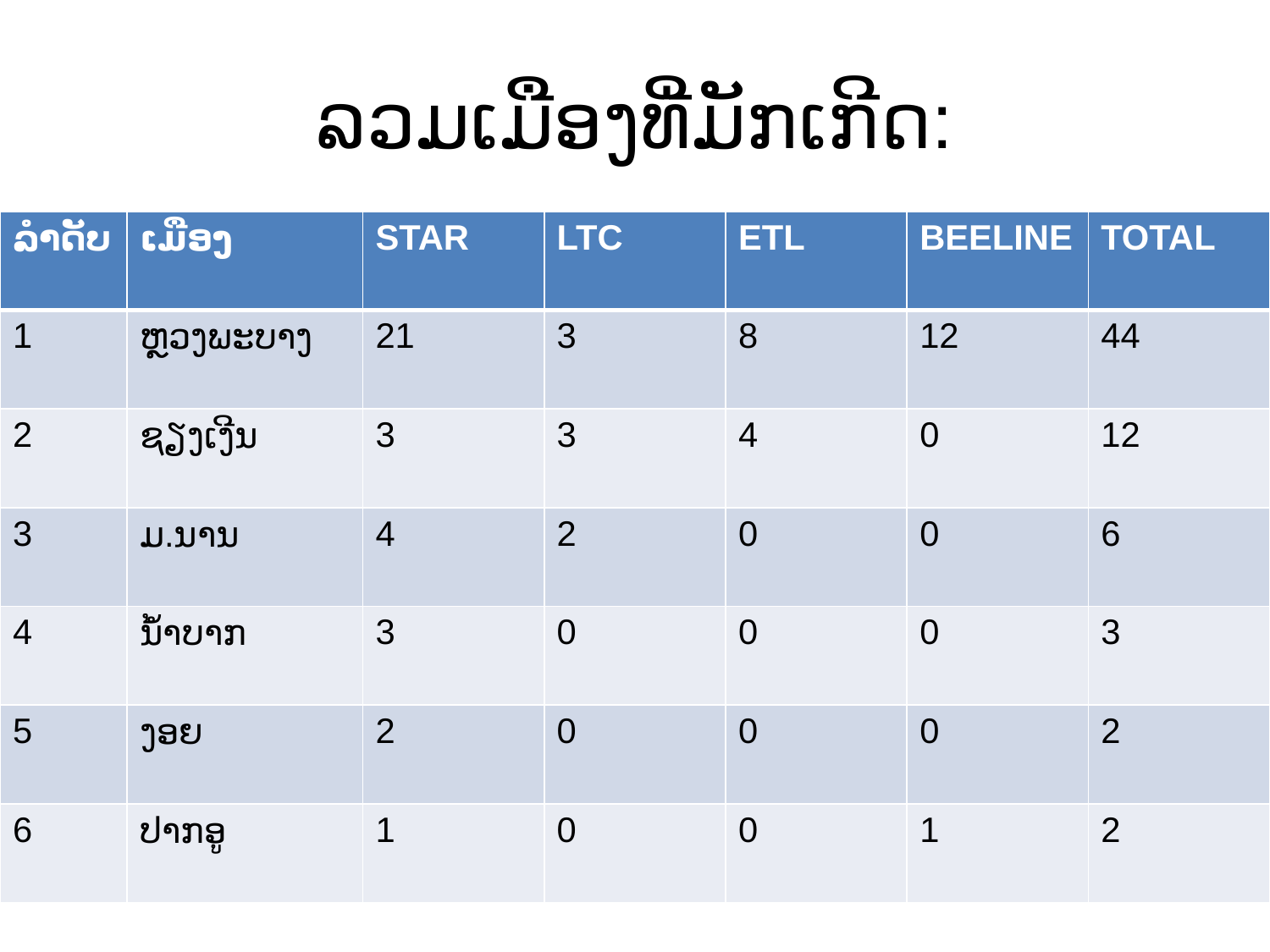

# ລວມເມືອງທີ່ມັກເກີດ:
| ລຳດັບ | ເມືອງ | STAR | LTC | ETL | BEELINE | TOTAL |
| --- | --- | --- | --- | --- | --- | --- |
| 1 | ຫຼວງພະບາງ | 21 | 3 | 8 | 12 | 44 |
| 2 | ຊຽງເງີນ | 3 | 3 | 4 | 0 | 12 |
| 3 | ມ.ນານ | 4 | 2 | 0 | 0 | 6 |
| 4 | ນ້ຳບາກ | 3 | 0 | 0 | 0 | 3 |
| 5 | ງອຍ | 2 | 0 | 0 | 0 | 2 |
| 6 | ປາກອູ | 1 | 0 | 0 | 1 | 2 |